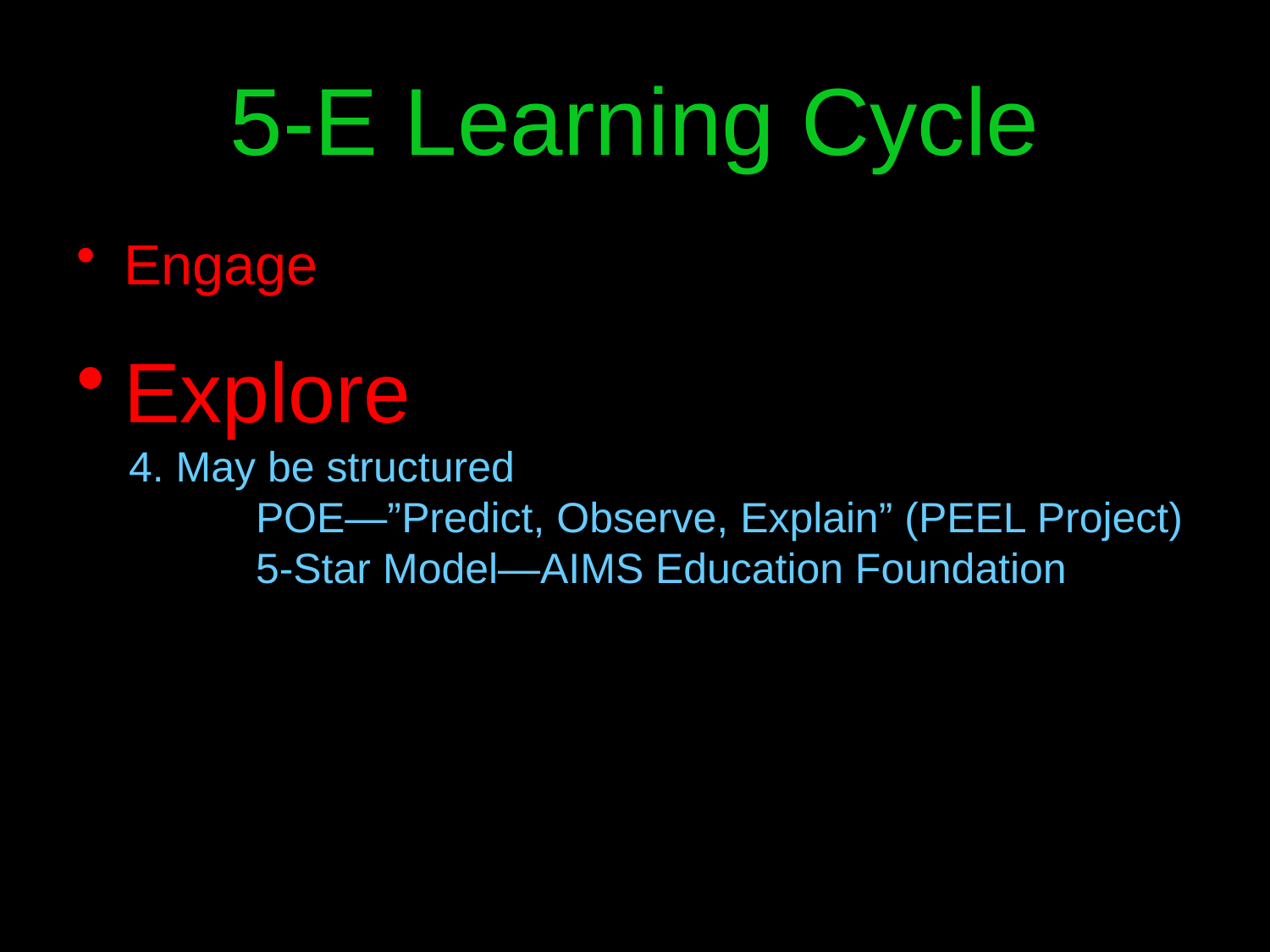

# 5-E Learning Cycle
Engage

Explore

4. May be structured
	POE—”Predict, Observe, Explain” (PEEL Project)
	5-Star Model—AIMS Education Foundation